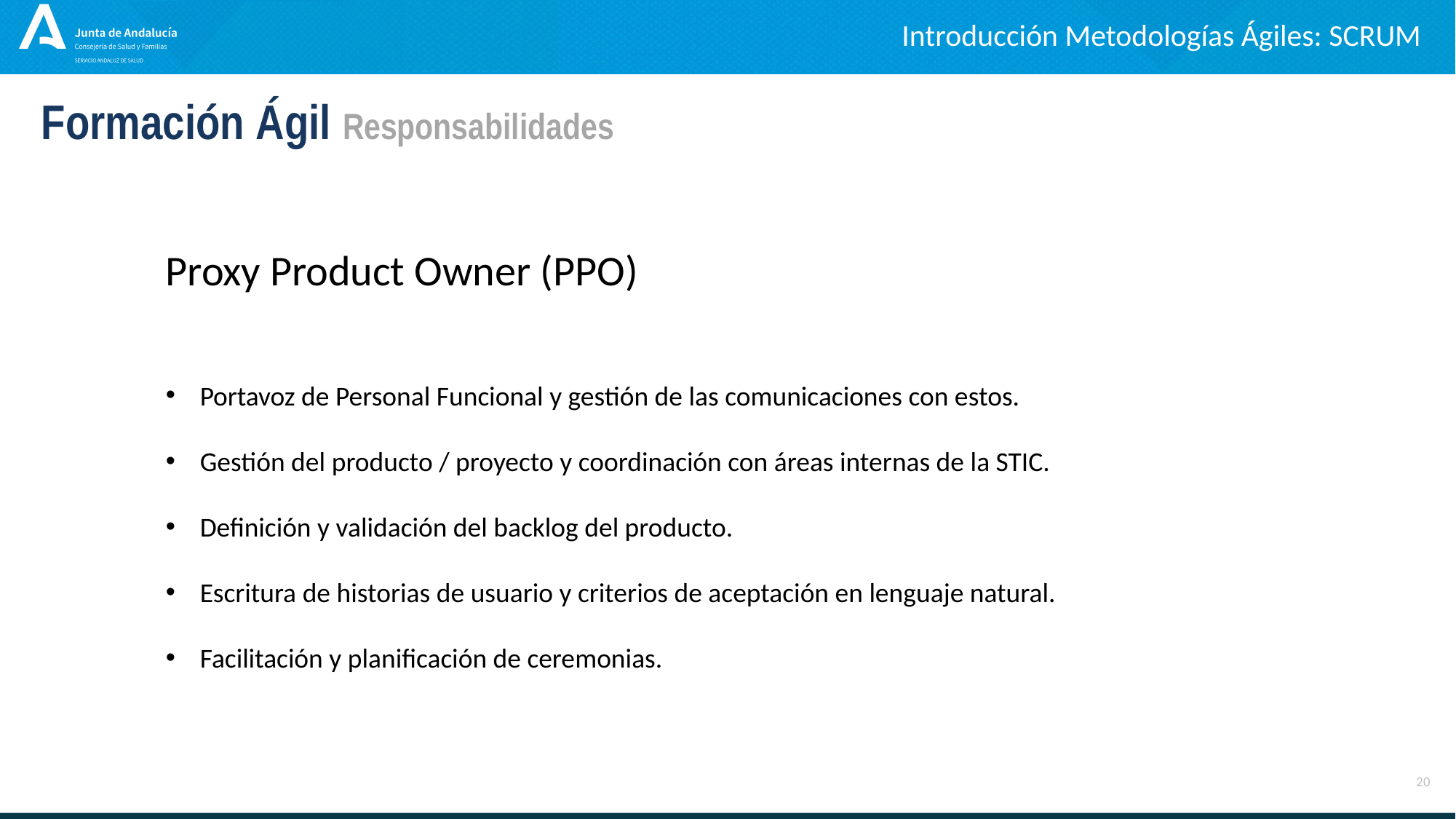

Introducción Metodologías Ágiles: SCRUM

Formación Ágil Responsabilidades

Proxy Product Owner (PPO)

Portavoz de Personal Funcional y gestión de las comunicaciones con estos.
Gestión del producto / proyecto y coordinación con áreas internas de la STIC.
Definición y validación del backlog del producto.
Escritura de historias de usuario y criterios de aceptación en lenguaje natural.
Facilitación y planificación de ceremonias.
20